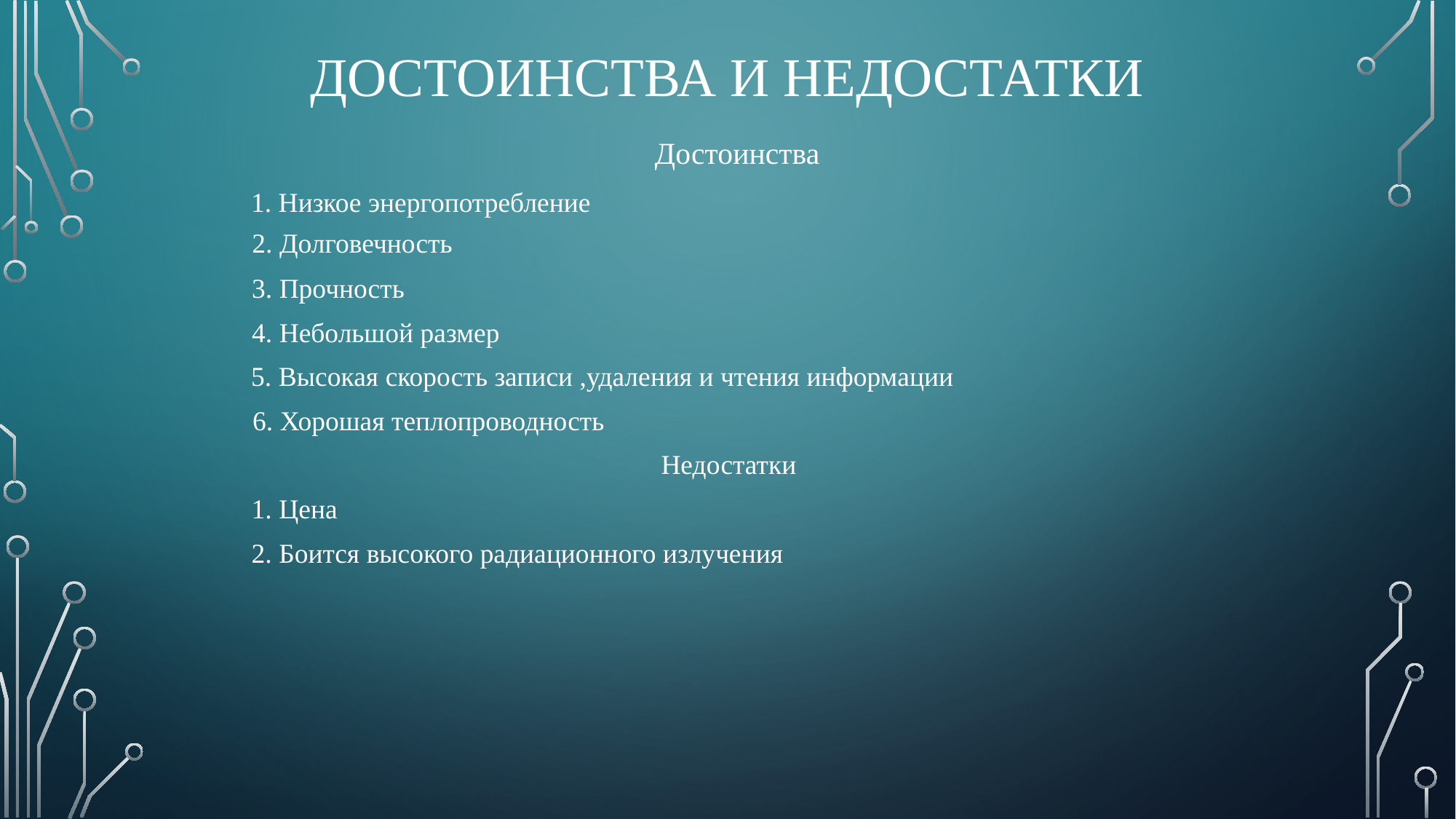

# Достоинства и недостатки
Достоинства
1. Низкое энергопотребление
2. Долговечность
3. Прочность
4. Небольшой размер
5. Высокая скорость записи ,удаления и чтения информации
6. Хорошая теплопроводность
Недостатки
1. Цена
2. Боится высокого радиационного излучения